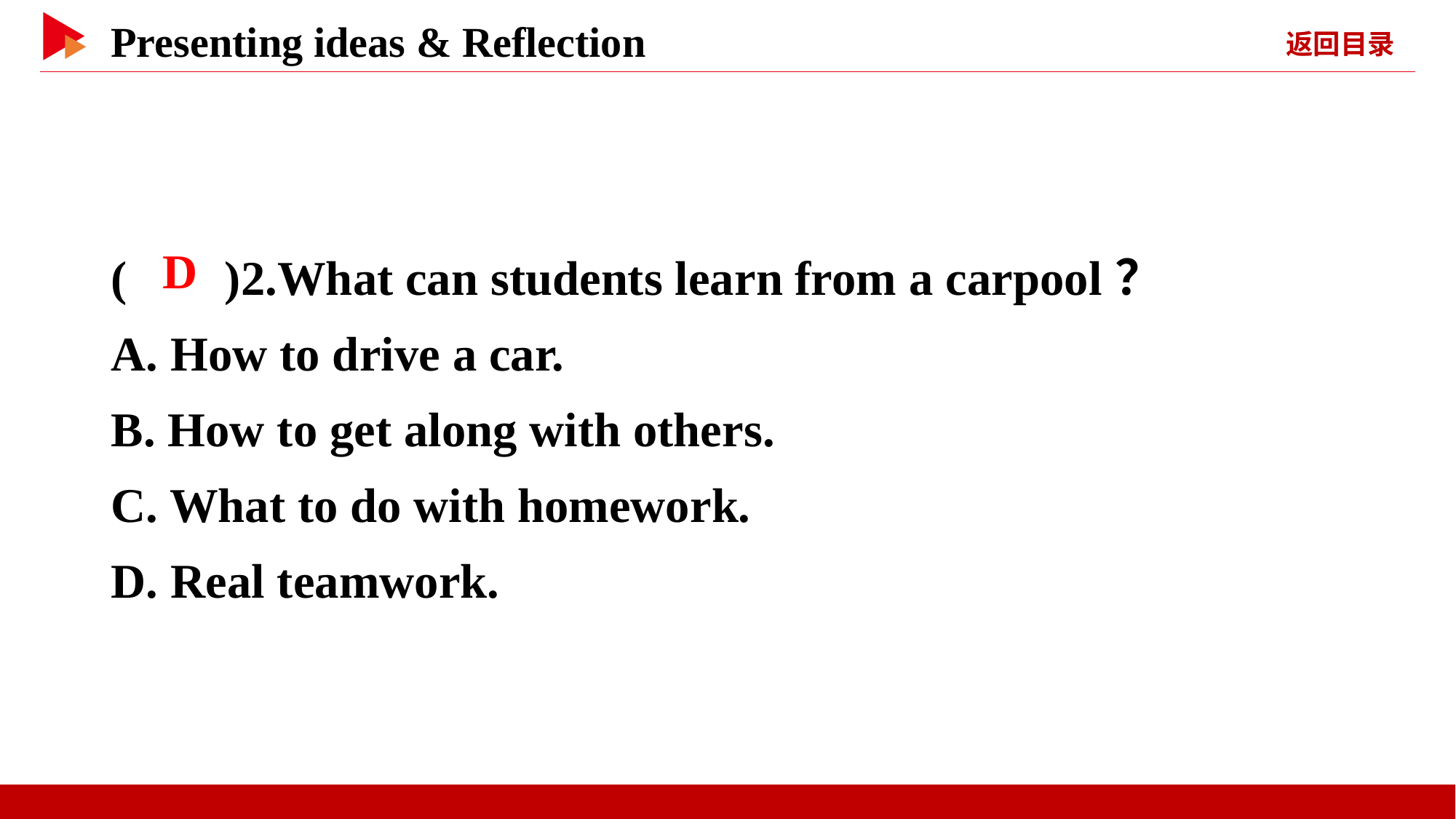

(        )2.What can students learn from a carpool？
A. How to drive a car.
B. How to get along with others.
C. What to do with homework.
D. Real teamwork.
   D